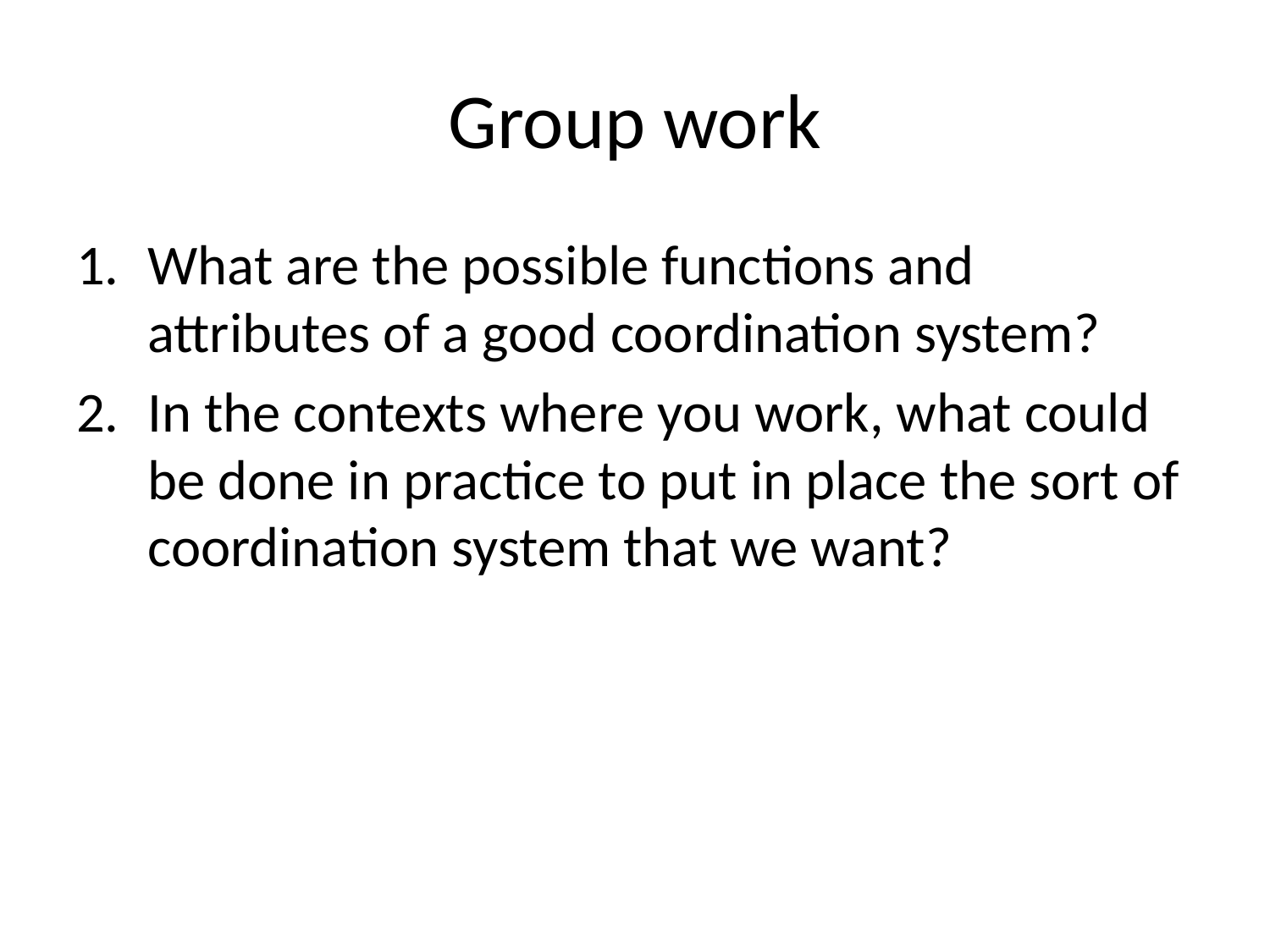

# Group work
What are the possible functions and attributes of a good coordination system?
In the contexts where you work, what could be done in practice to put in place the sort of coordination system that we want?